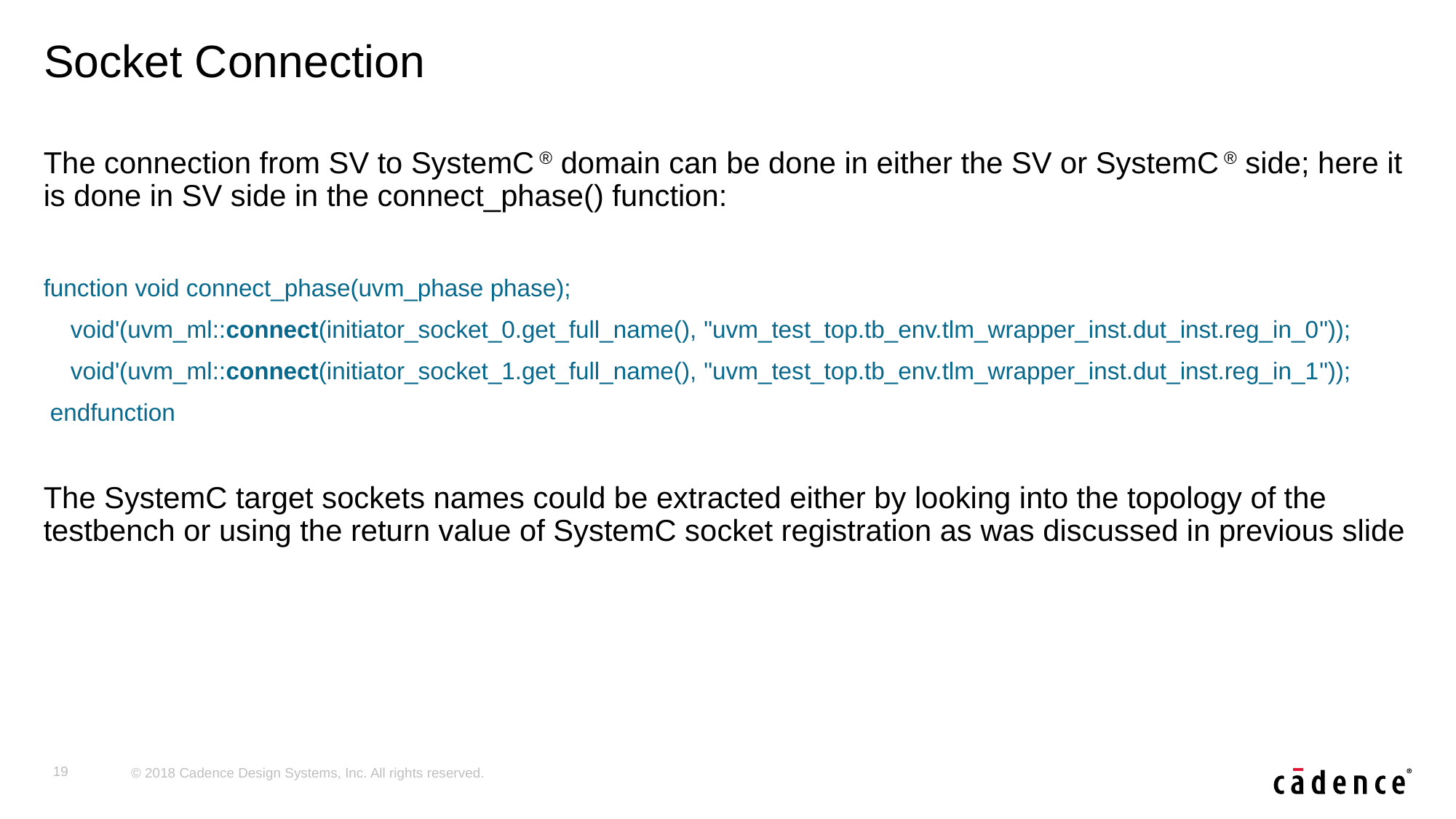

# Socket Connection
The connection from SV to SystemC ® domain can be done in either the SV or SystemC ® side; here it is done in SV side in the connect_phase() function:

function void connect_phase(uvm_phase phase);
    void'(uvm_ml::connect(initiator_socket_0.get_full_name(), "uvm_test_top.tb_env.tlm_wrapper_inst.dut_inst.reg_in_0"));
    void'(uvm_ml::connect(initiator_socket_1.get_full_name(), "uvm_test_top.tb_env.tlm_wrapper_inst.dut_inst.reg_in_1"));
 endfunction

The SystemC target sockets names could be extracted either by looking into the topology of the testbench or using the return value of SystemC socket registration as was discussed in previous slide